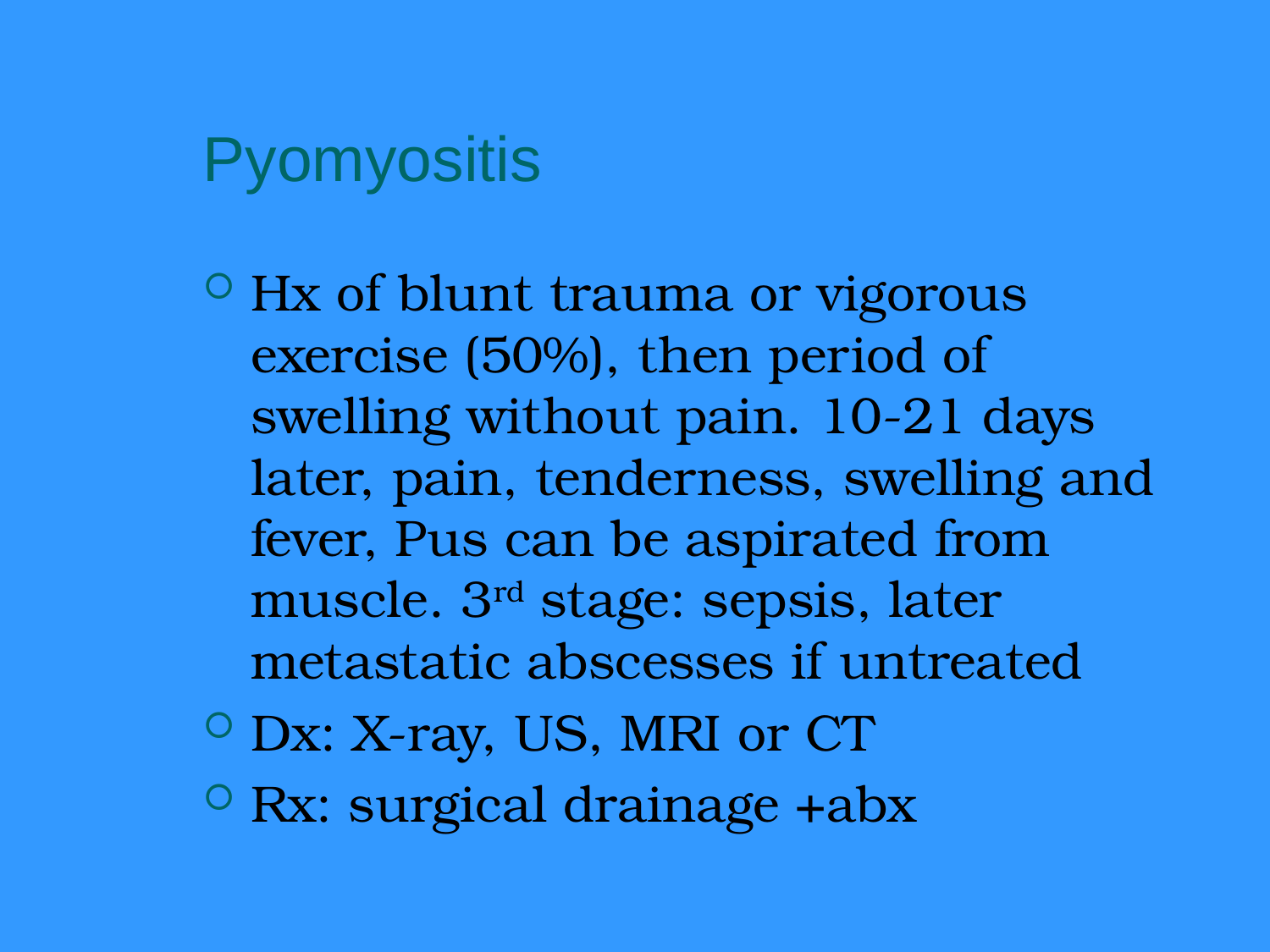

# Pyomyositis
Hx of blunt trauma or vigorous exercise (50%), then period of swelling without pain. 10-21 days later, pain, tenderness, swelling and fever, Pus can be aspirated from muscle. 3rd stage: sepsis, later metastatic abscesses if untreated
Dx: X-ray, US, MRI or CT
Rx: surgical drainage +abx